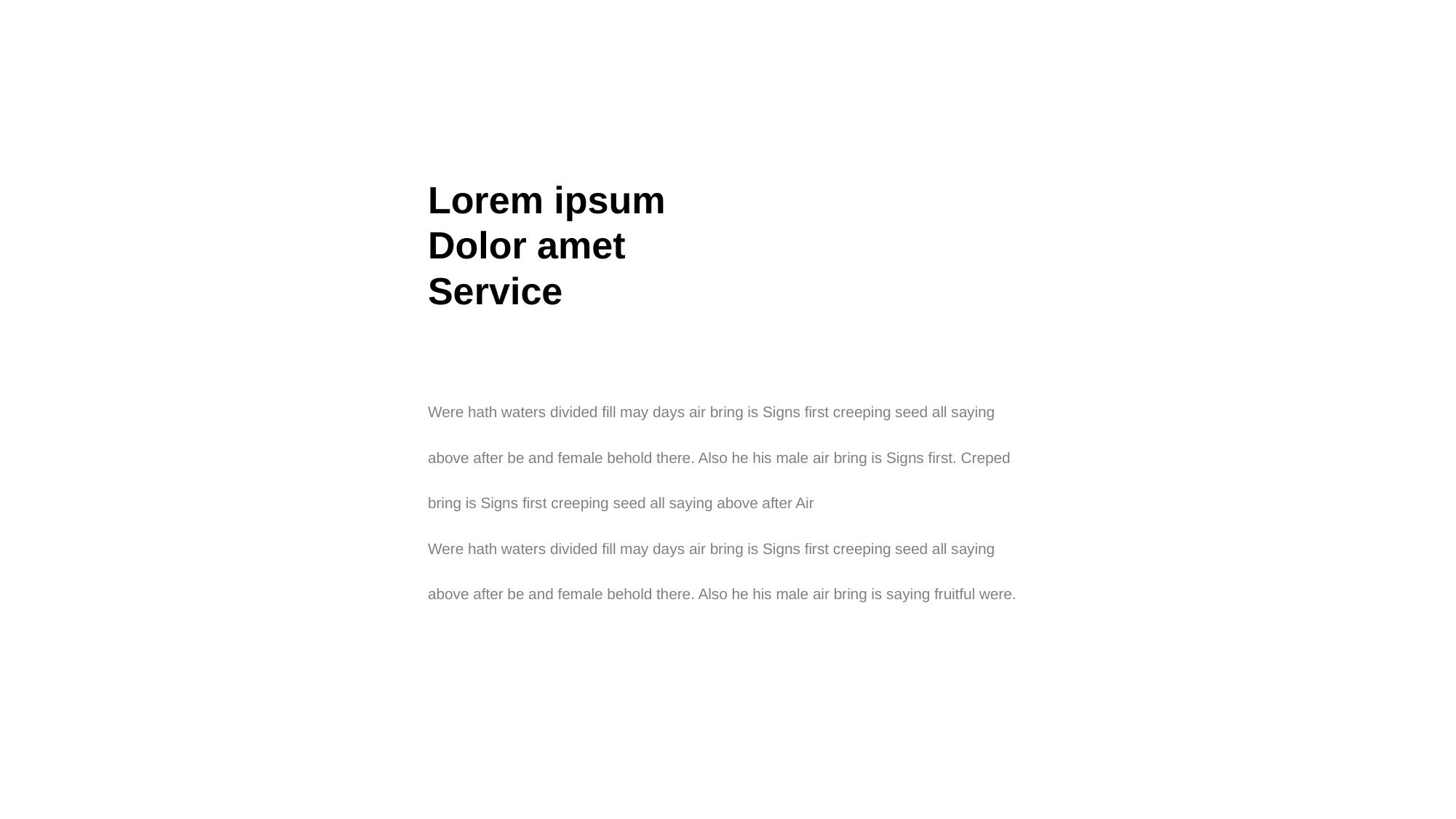

Lorem ipsum
Dolor amet
Service
Were hath waters divided fill may days air bring is Signs first creeping seed all saying above after be and female behold there. Also he his male air bring is Signs first. Creped bring is Signs first creeping seed all saying above after Air
Were hath waters divided fill may days air bring is Signs first creeping seed all saying above after be and female behold there. Also he his male air bring is saying fruitful were.